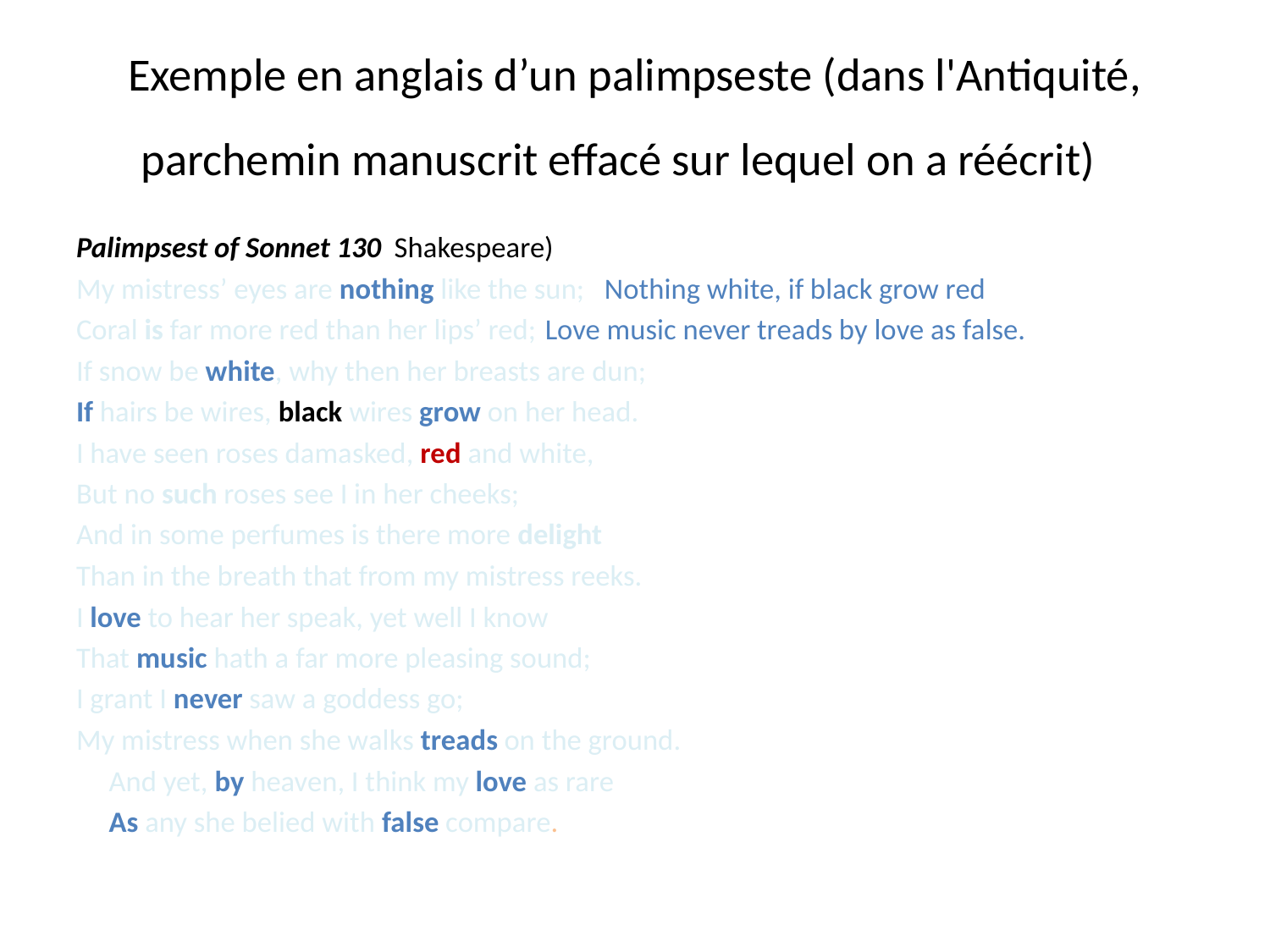

# Exemple en anglais d’un palimpseste (dans l'Antiquité, parchemin manuscrit effacé sur lequel on a réécrit)
Palimpsest of Sonnet 130  Shakespeare)
My mistress’ eyes are nothing like the sun;			Nothing white, if black grow red
Coral is far more red than her lips’ red;			 Love music never treads by love as false.
If snow be white, why then her breasts are dun;
If hairs be wires, black wires grow on her head.
I have seen roses damasked, red and white,
But no such roses see I in her cheeks;
And in some perfumes is there more delight
Than in the breath that from my mistress reeks.
I love to hear her speak, yet well I know
That music hath a far more pleasing sound;
I grant I never saw a goddess go;
My mistress when she walks treads on the ground.
     And yet, by heaven, I think my love as rare
     As any she belied with false compare.